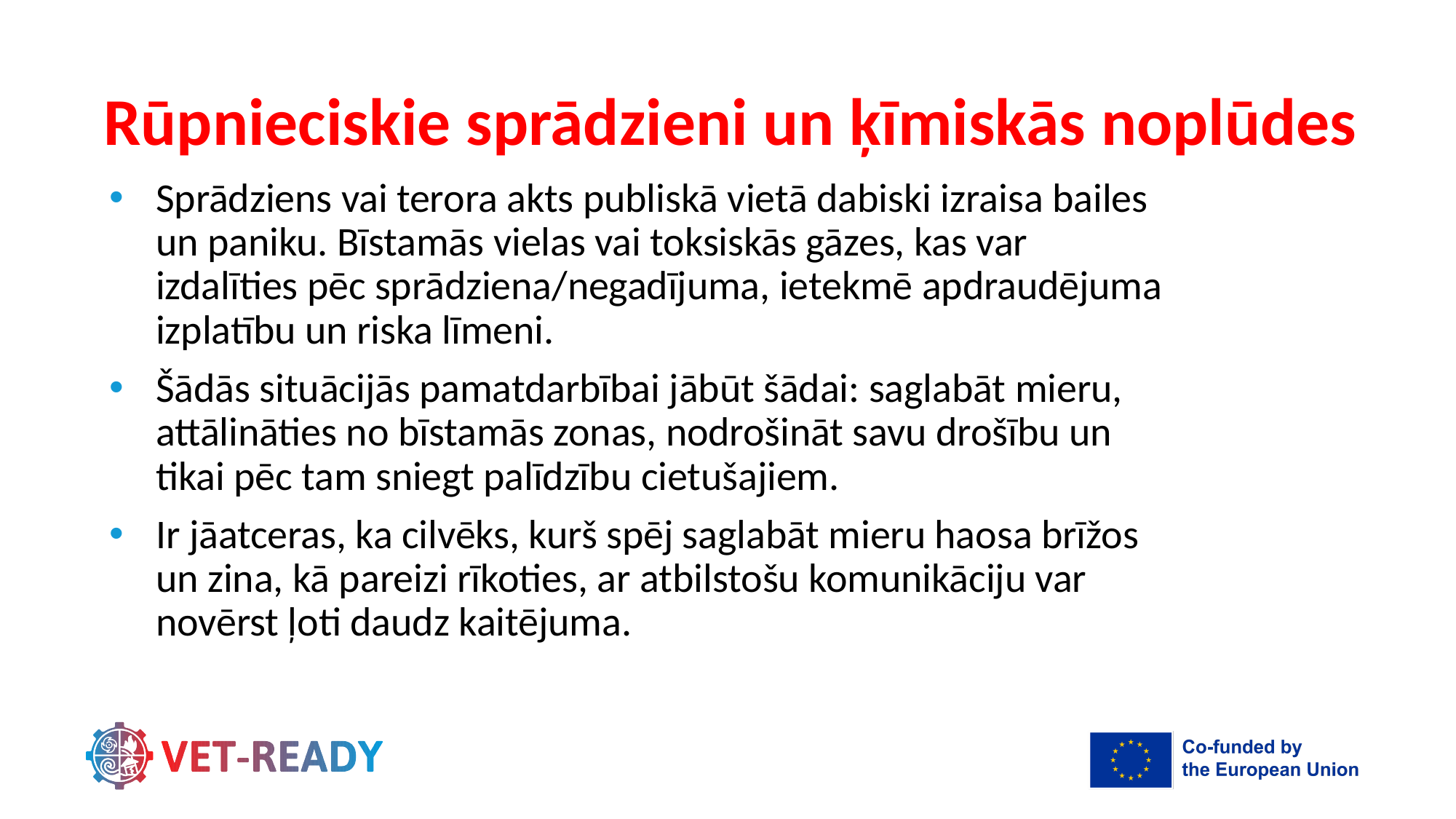

# Rūpnieciskie sprādzieni un ķīmiskās noplūdes
Sprādziens vai terora akts publiskā vietā dabiski izraisa bailes un paniku. Bīstamās vielas vai toksiskās gāzes, kas var izdalīties pēc sprādziena/negadījuma, ietekmē apdraudējuma izplatību un riska līmeni.
Šādās situācijās pamatdarbībai jābūt šādai: saglabāt mieru, attālināties no bīstamās zonas, nodrošināt savu drošību un tikai pēc tam sniegt palīdzību cietušajiem.
Ir jāatceras, ka cilvēks, kurš spēj saglabāt mieru haosa brīžos un zina, kā pareizi rīkoties, ar atbilstošu komunikāciju var novērst ļoti daudz kaitējuma.